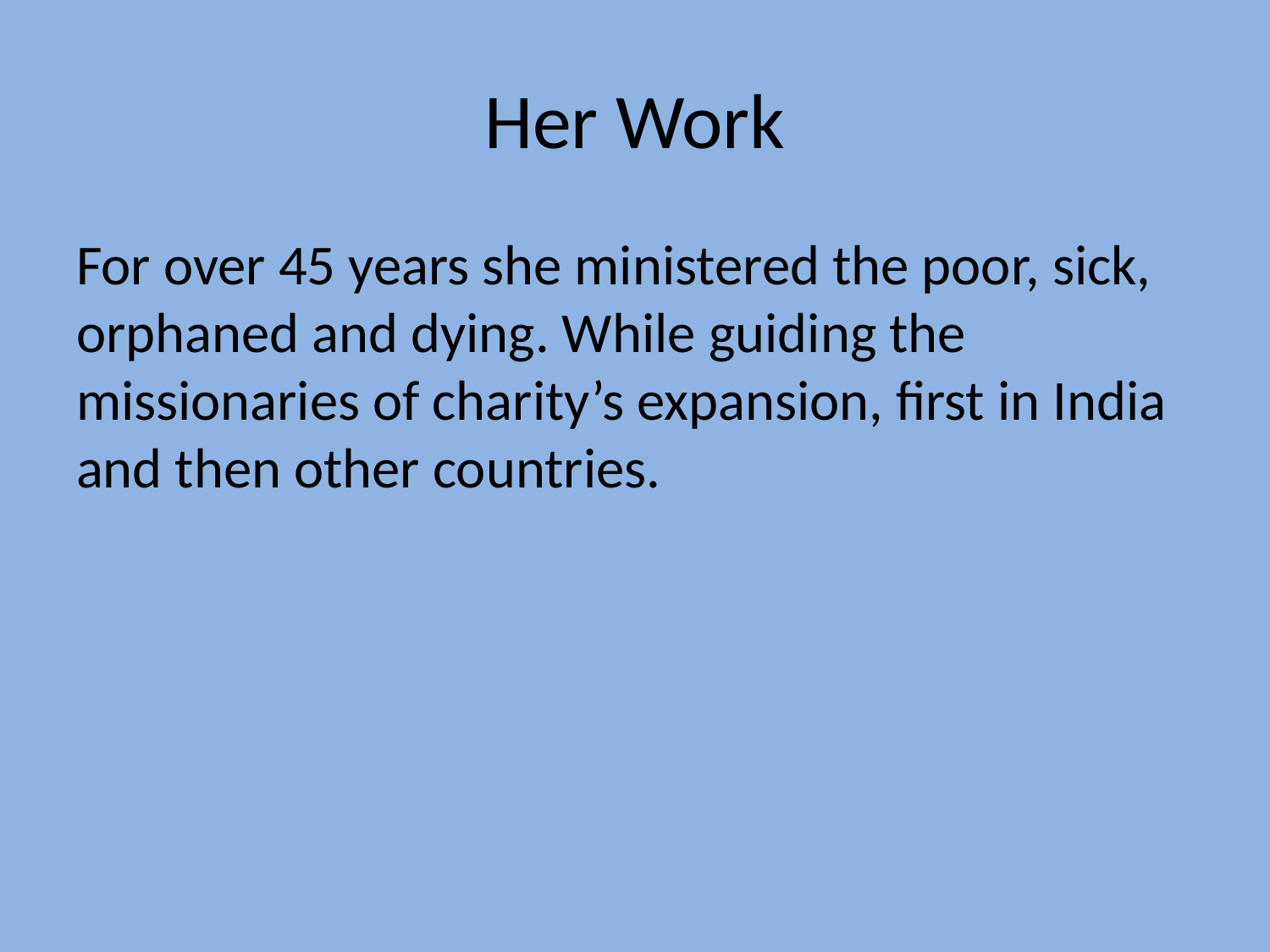

# Her Work
For over 45 years she ministered the poor, sick, orphaned and dying. While guiding the missionaries of charity’s expansion, first in India and then other countries.